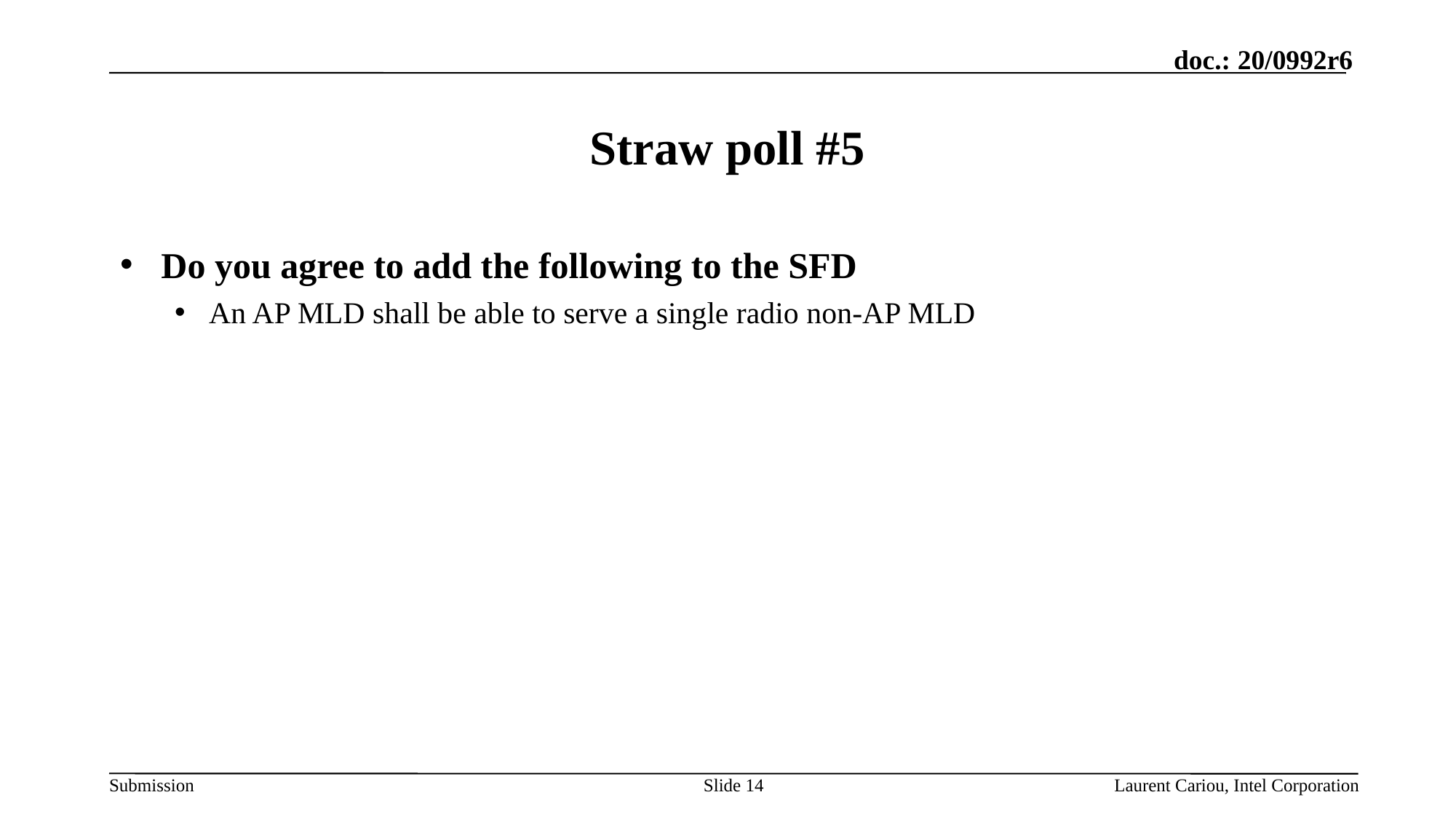

# Straw poll #5
Do you agree to add the following to the SFD
An AP MLD shall be able to serve a single radio non-AP MLD

Slide 14
Laurent Cariou, Intel Corporation